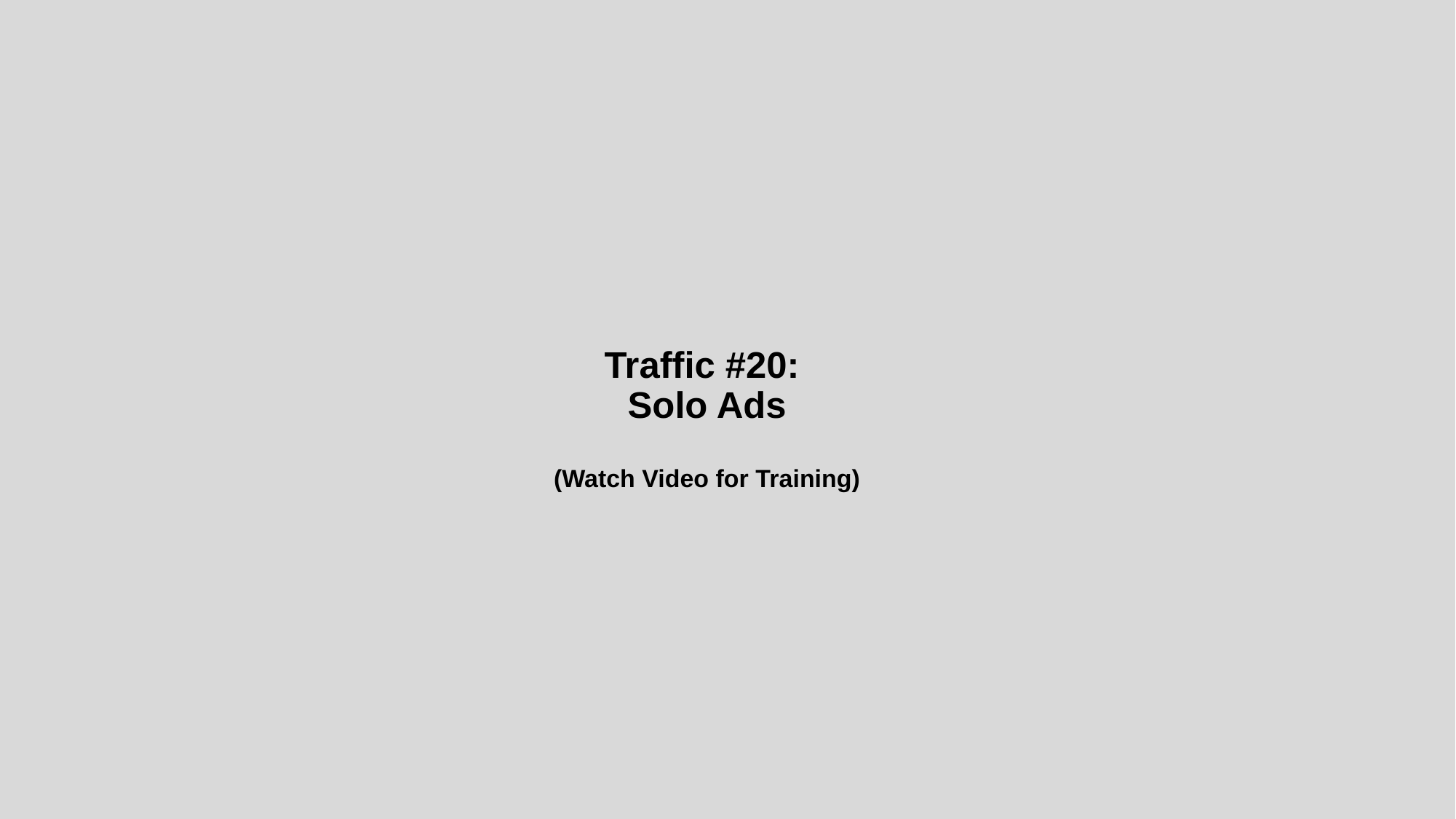

# Traffic #20: Solo Ads (Watch Video for Training)